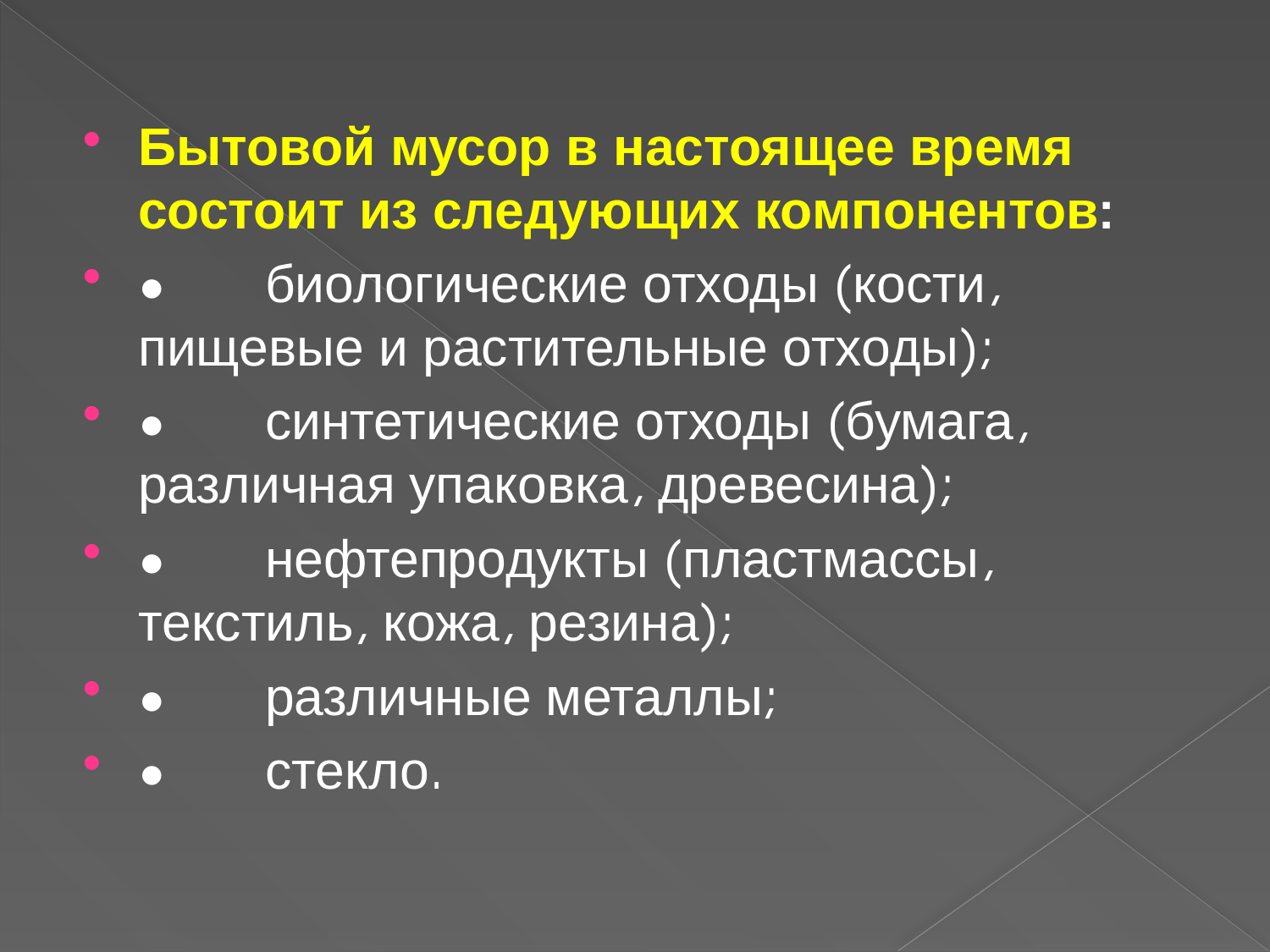

Бытовой мусор в настоящее время состоит из следующих компонентов:
•	биологические отходы (кости, пищевые и растительные отходы);
•	синтетические отходы (бумага, различная упаковка, древесина);
•	нефтепродукты (пластмассы, текстиль, кожа, резина);
•	различные металлы;
•	стекло.